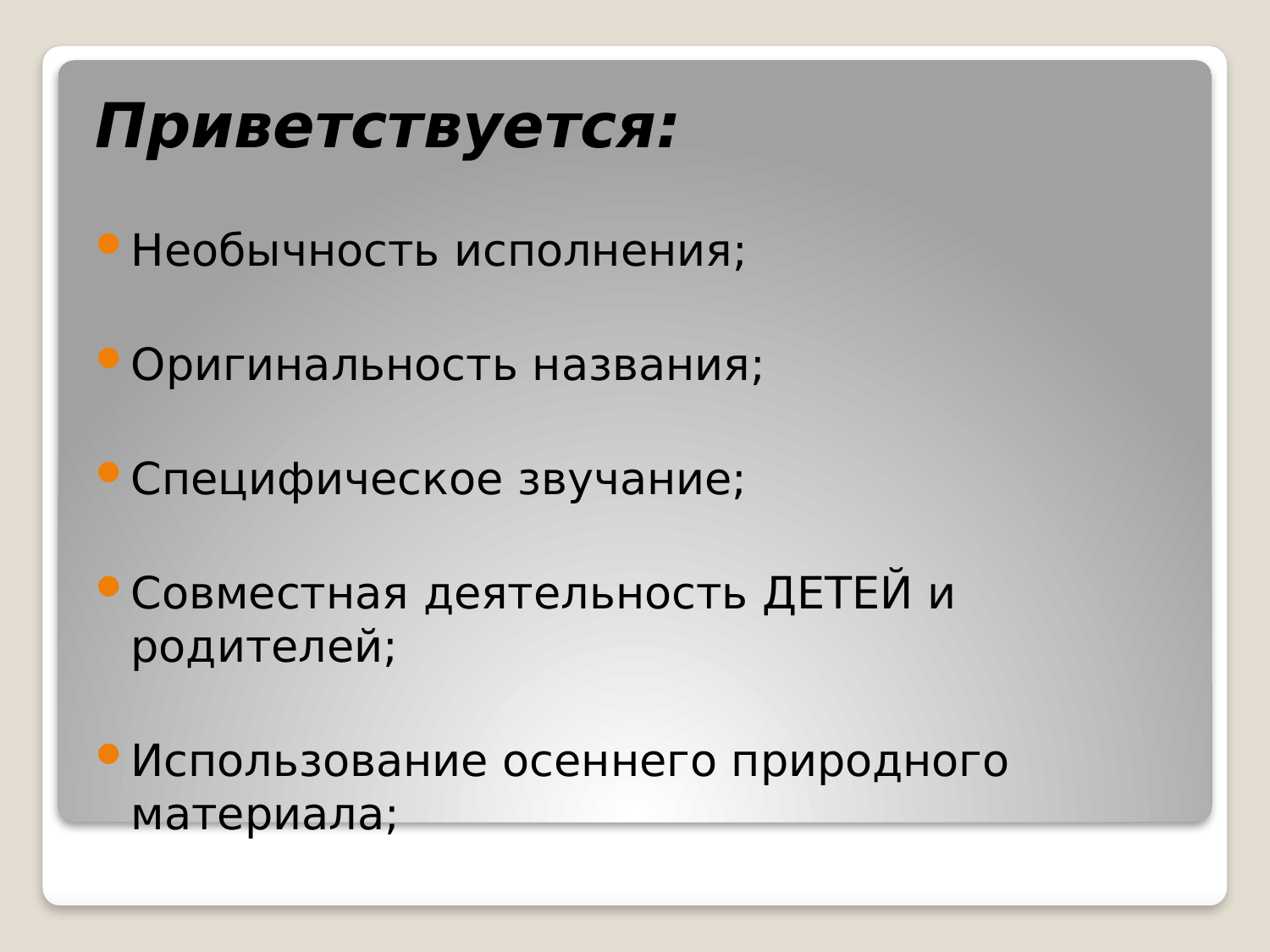

Приветствуется:

Необычность исполнения;

Оригинальность названия;

Специфическое звучание;

Совместная деятельность ДЕТЕЙ и родителей;

Использование осеннего природного материала;